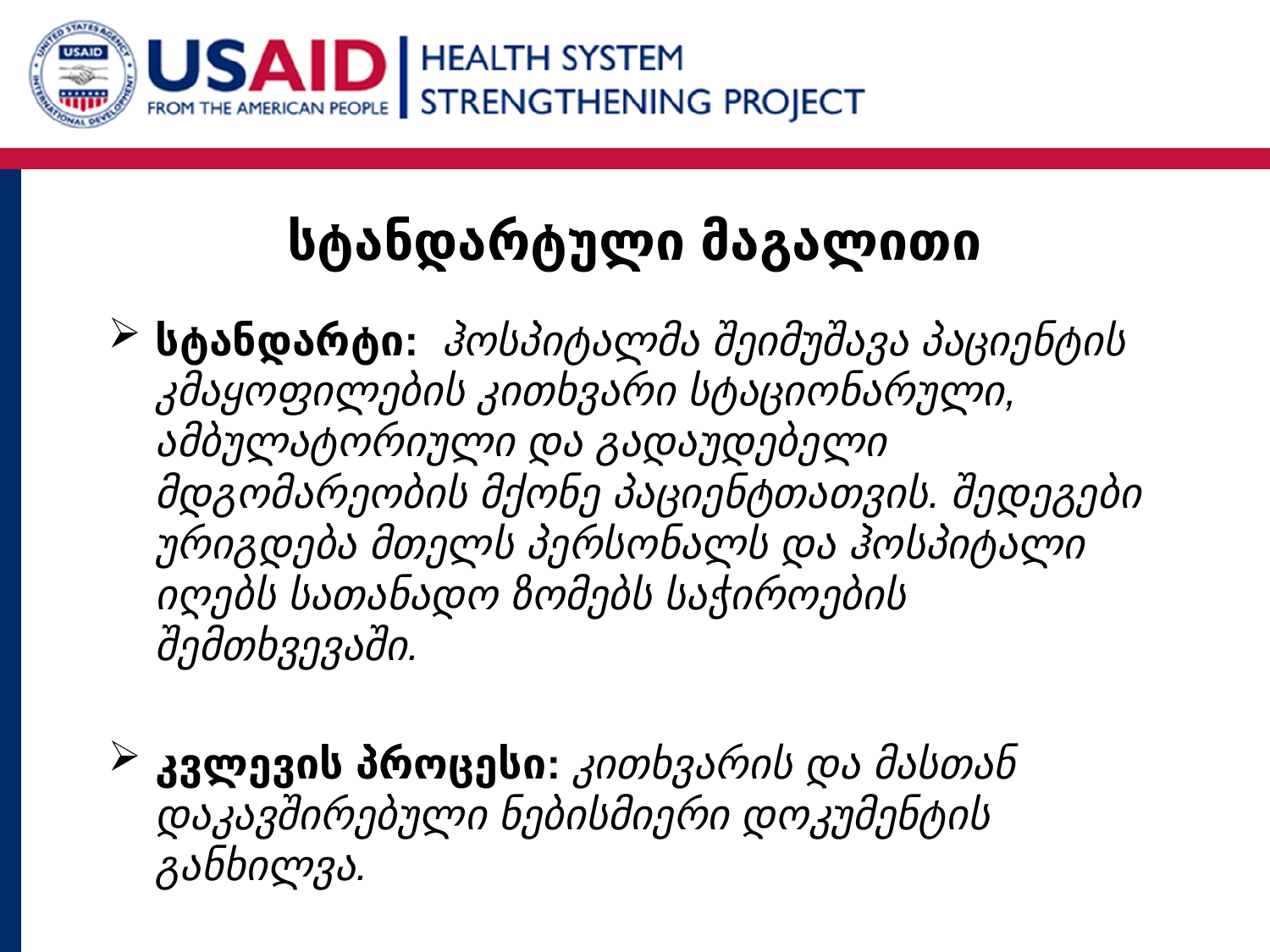

# სტანდარტული მაგალითი
სტანდარტი:  ჰოსპიტალმა შეიმუშავა პაციენტის კმაყოფილების კითხვარი სტაციონარული, ამბულატორიული და გადაუდებელი მდგომარეობის მქონე პაციენტთათვის. შედეგები ურიგდება მთელს პერსონალს და ჰოსპიტალი იღებს სათანადო ზომებს საჭიროების შემთხვევაში.

კვლევის პროცესი: კითხვარის და მასთან დაკავშირებული ნებისმიერი დოკუმენტის განხილვა.